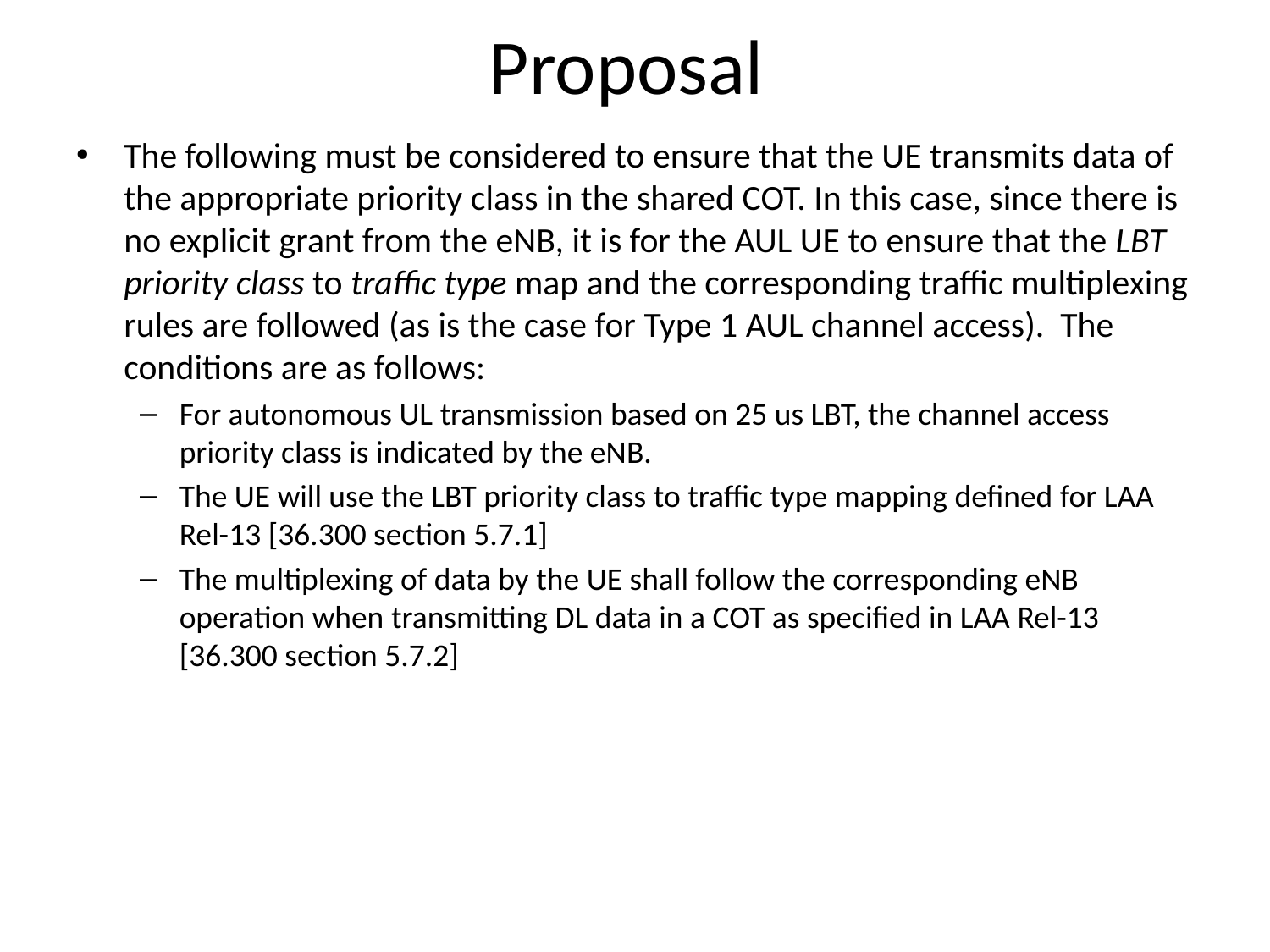

# Proposal
The following must be considered to ensure that the UE transmits data of the appropriate priority class in the shared COT. In this case, since there is no explicit grant from the eNB, it is for the AUL UE to ensure that the LBT priority class to traffic type map and the corresponding traffic multiplexing rules are followed (as is the case for Type 1 AUL channel access).  The conditions are as follows:
For autonomous UL transmission based on 25 us LBT, the channel access priority class is indicated by the eNB.
The UE will use the LBT priority class to traffic type mapping defined for LAA Rel-13 [36.300 section 5.7.1]
The multiplexing of data by the UE shall follow the corresponding eNB operation when transmitting DL data in a COT as specified in LAA Rel-13 [36.300 section 5.7.2]